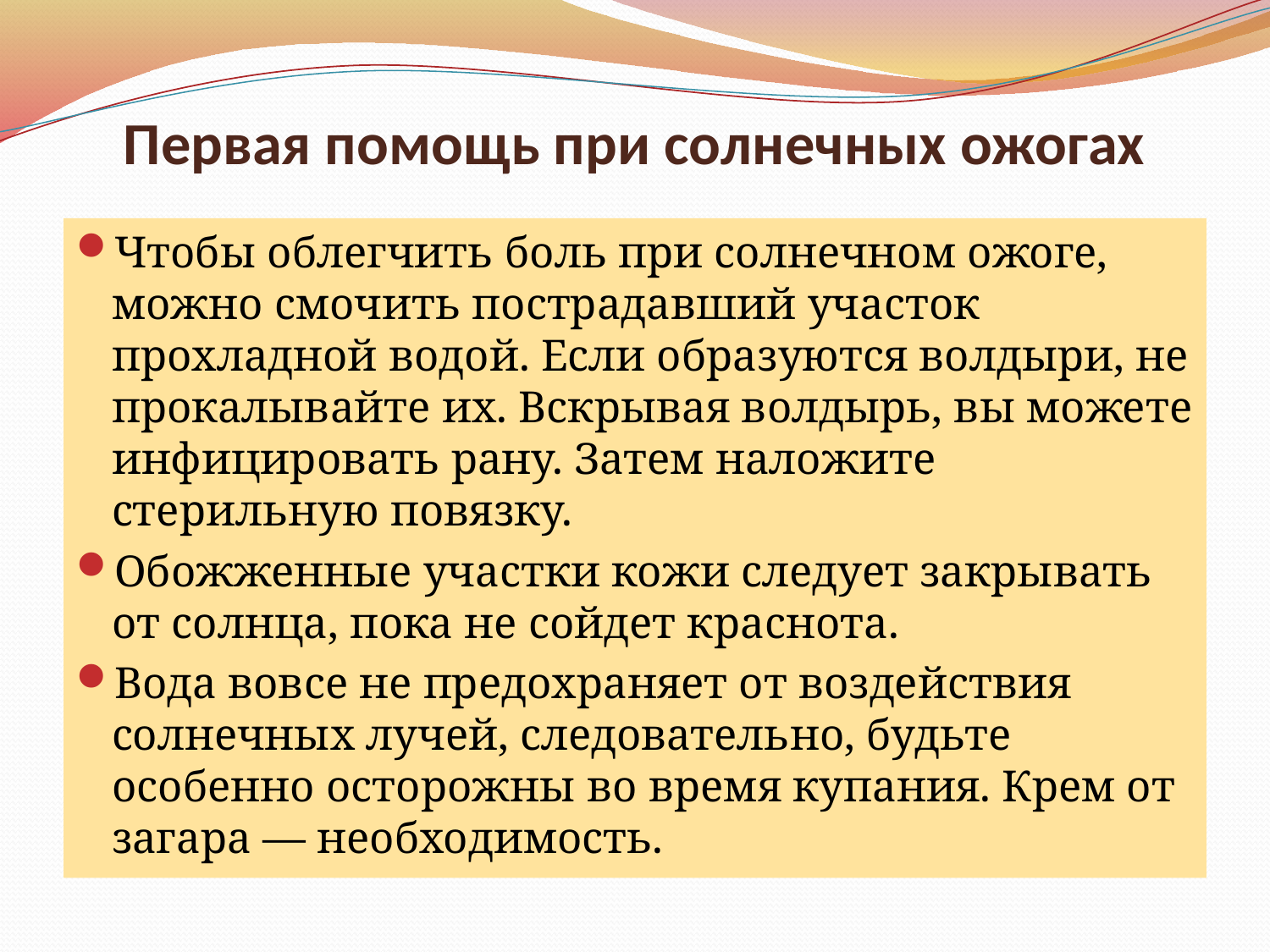

# Первая помощь при солнечных ожогах
Чтобы облегчить боль при солнечном ожоге, можно смочить пострадавший участок прохладной водой. Если образуются волдыри, не прокалывайте их. Вскрывая волдырь, вы можете инфицировать рану. Затем наложите стерильную повязку.
Обожженные участки кожи следует закрывать от солнца, пока не сойдет краснота.
Вода вовсе не предохраняет от воздействия солнечных лучей, следовательно, будьте особенно осторожны во время купания. Крем от загара — необходимость.